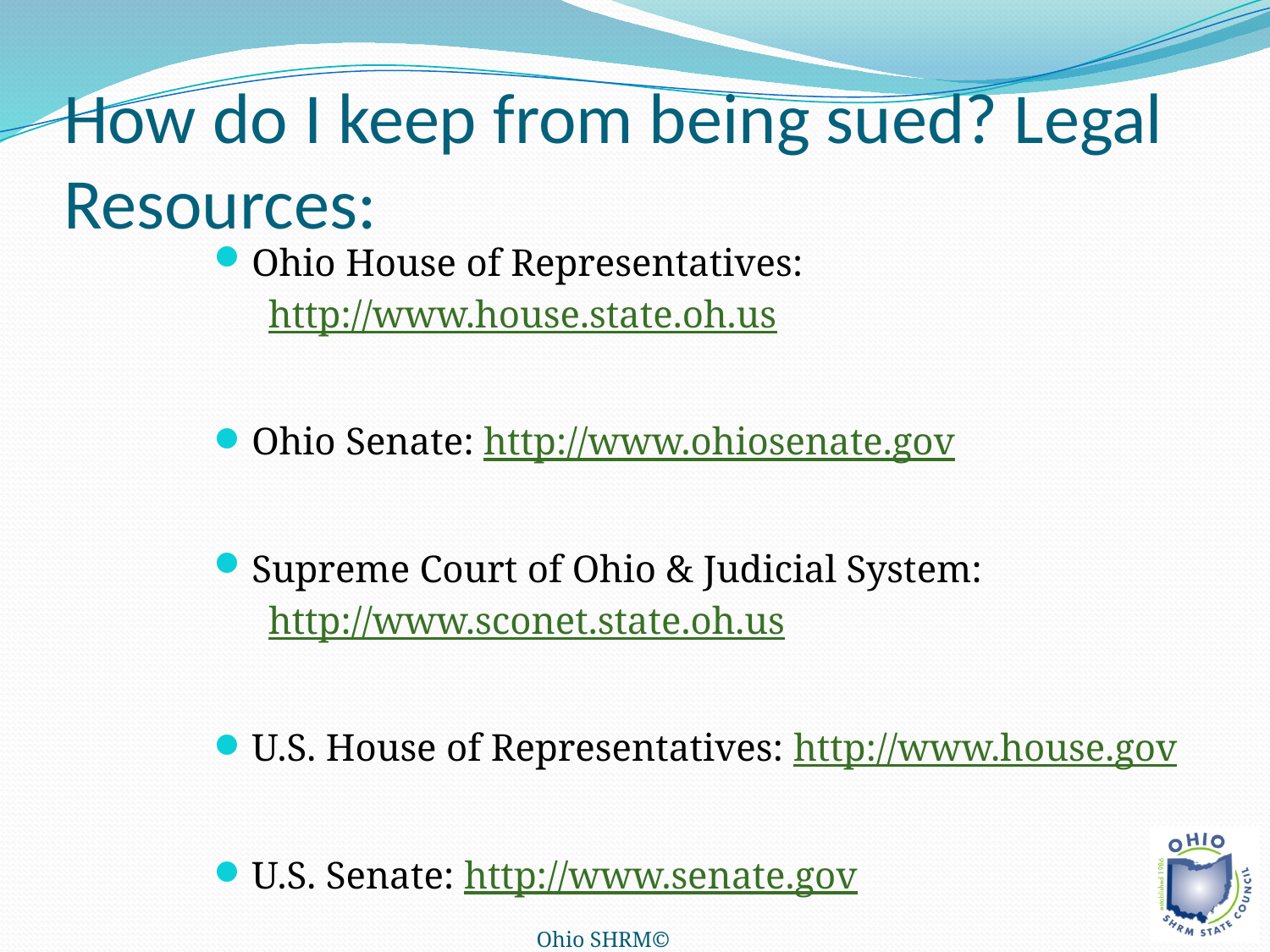

# How do I keep from being sued? Legal Resources:
Ohio House of Representatives:
http://www.house.state.oh.us

Ohio Senate: http://www.ohiosenate.gov

Supreme Court of Ohio & Judicial System:
http://www.sconet.state.oh.us

U.S. House of Representatives: http://www.house.gov

U.S. Senate: http://www.senate.gov

U.S. Supreme Court: http://www.supremecourtus.gov
Ohio SHRM©